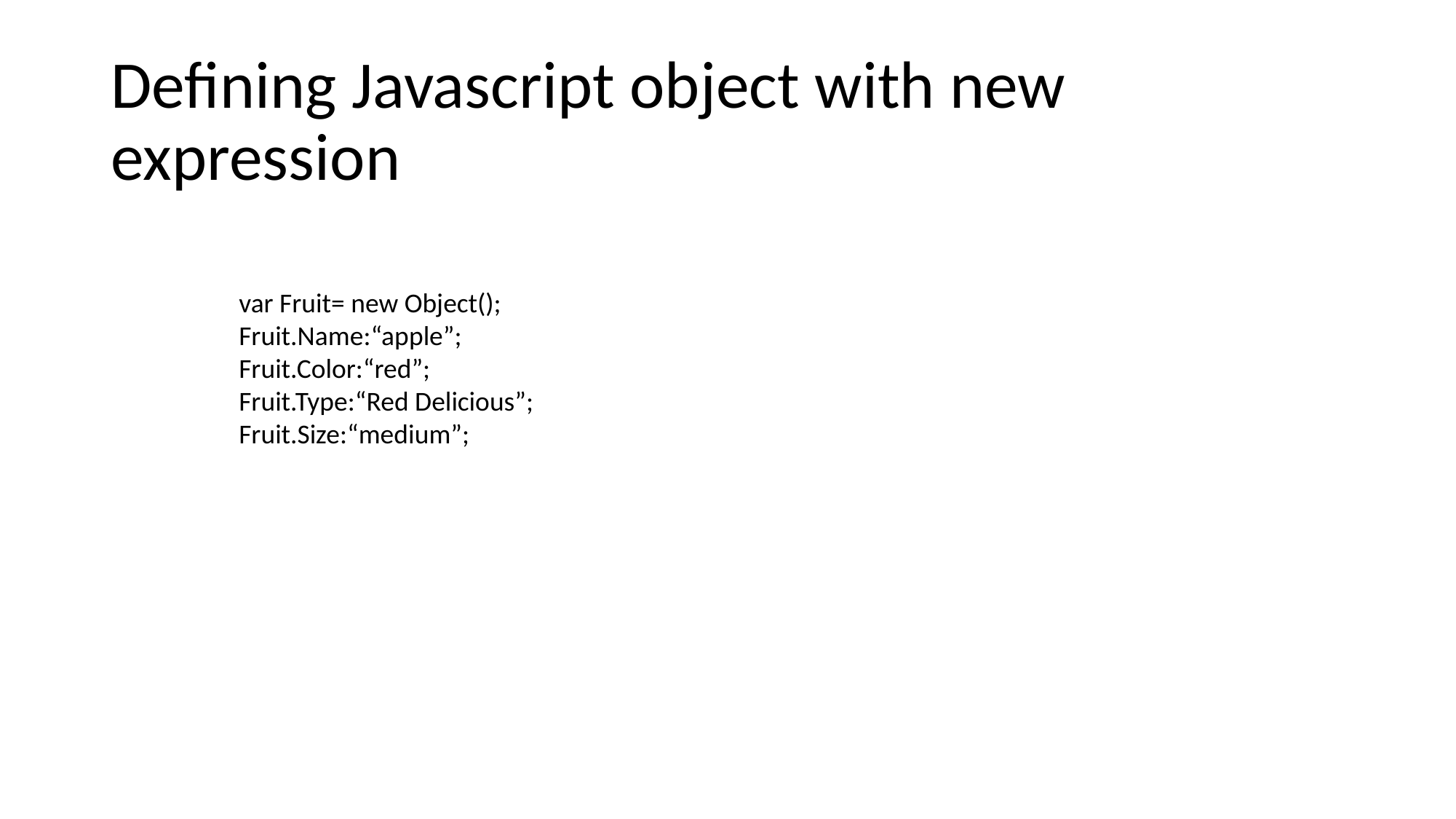

# Defining Javascript object with new expression
var Fruit= new Object();
Fruit.Name:“apple”;
Fruit.Color:“red”;
Fruit.Type:“Red Delicious”;
Fruit.Size:“medium”;